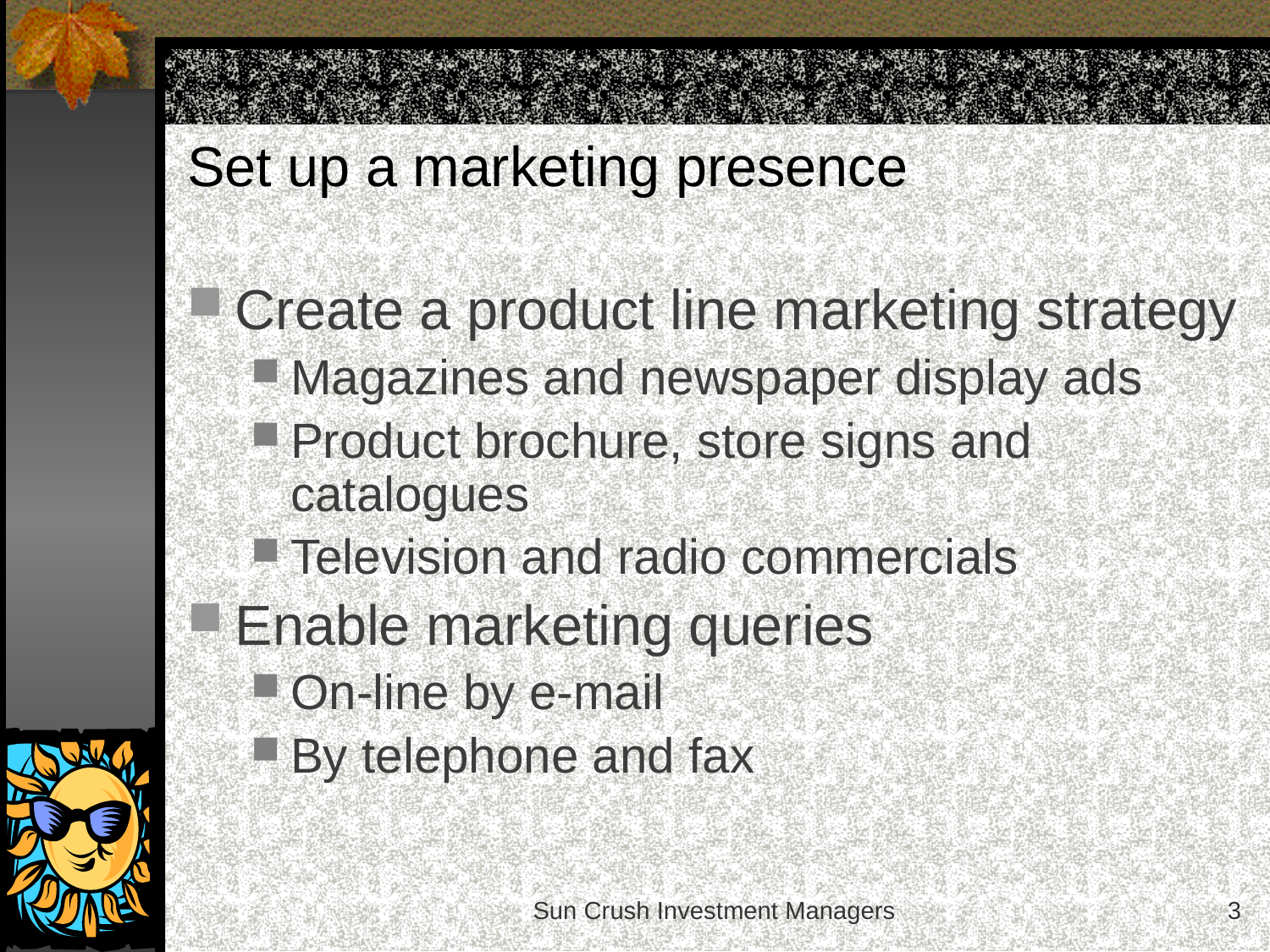

# Set up a marketing presence
Create a product line marketing strategy
Magazines and newspaper display ads
Product brochure, store signs and catalogues
Television and radio commercials
Enable marketing queries
On-line by e-mail
By telephone and fax
Sun Crush Investment Managers
3